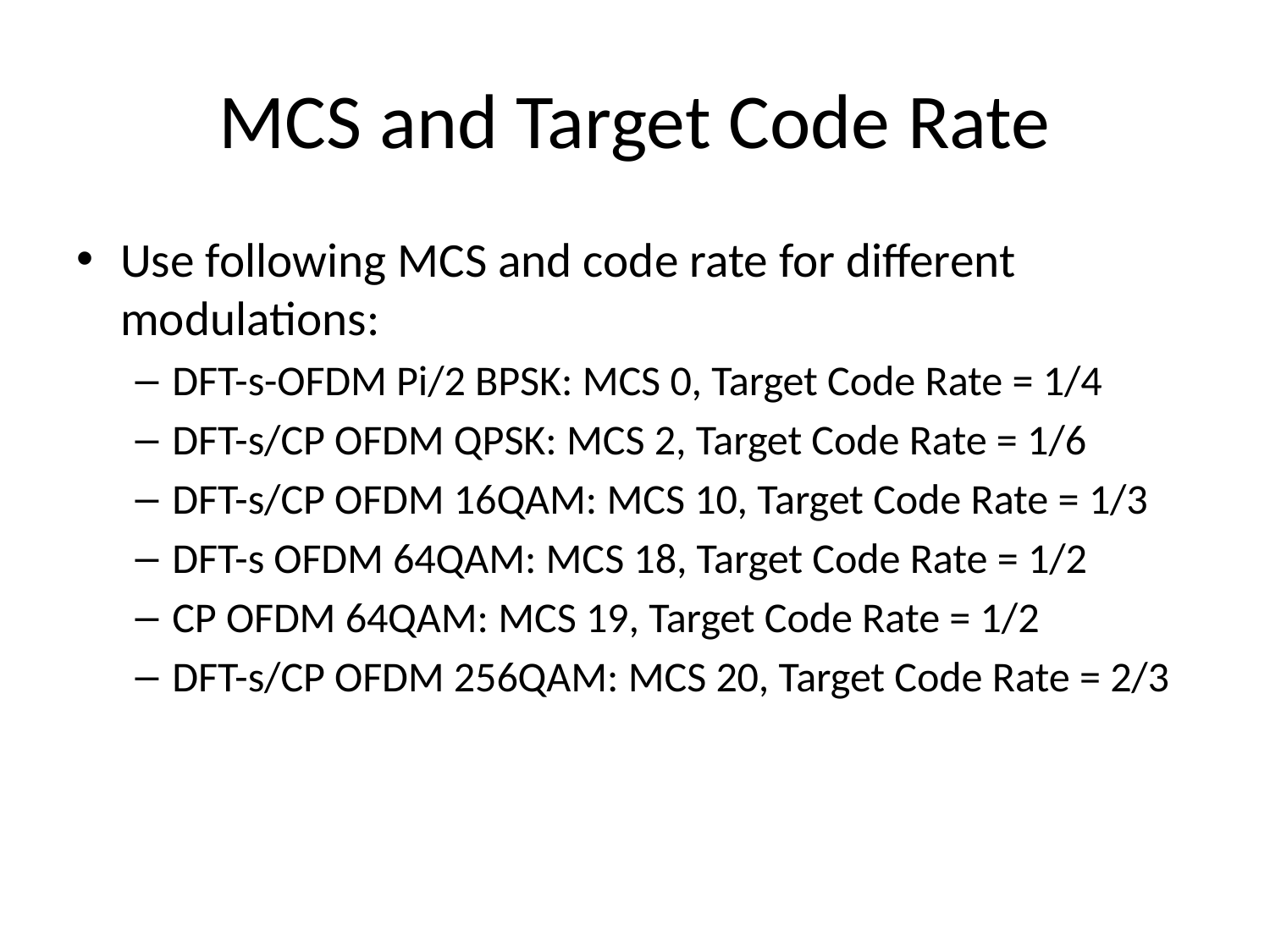

# MCS and Target Code Rate
Use following MCS and code rate for different modulations:
DFT-s-OFDM Pi/2 BPSK: MCS 0, Target Code Rate = 1/4
DFT-s/CP OFDM QPSK: MCS 2, Target Code Rate = 1/6
DFT-s/CP OFDM 16QAM: MCS 10, Target Code Rate = 1/3
DFT-s OFDM 64QAM: MCS 18, Target Code Rate = 1/2
CP OFDM 64QAM: MCS 19, Target Code Rate = 1/2
DFT-s/CP OFDM 256QAM: MCS 20, Target Code Rate = 2/3